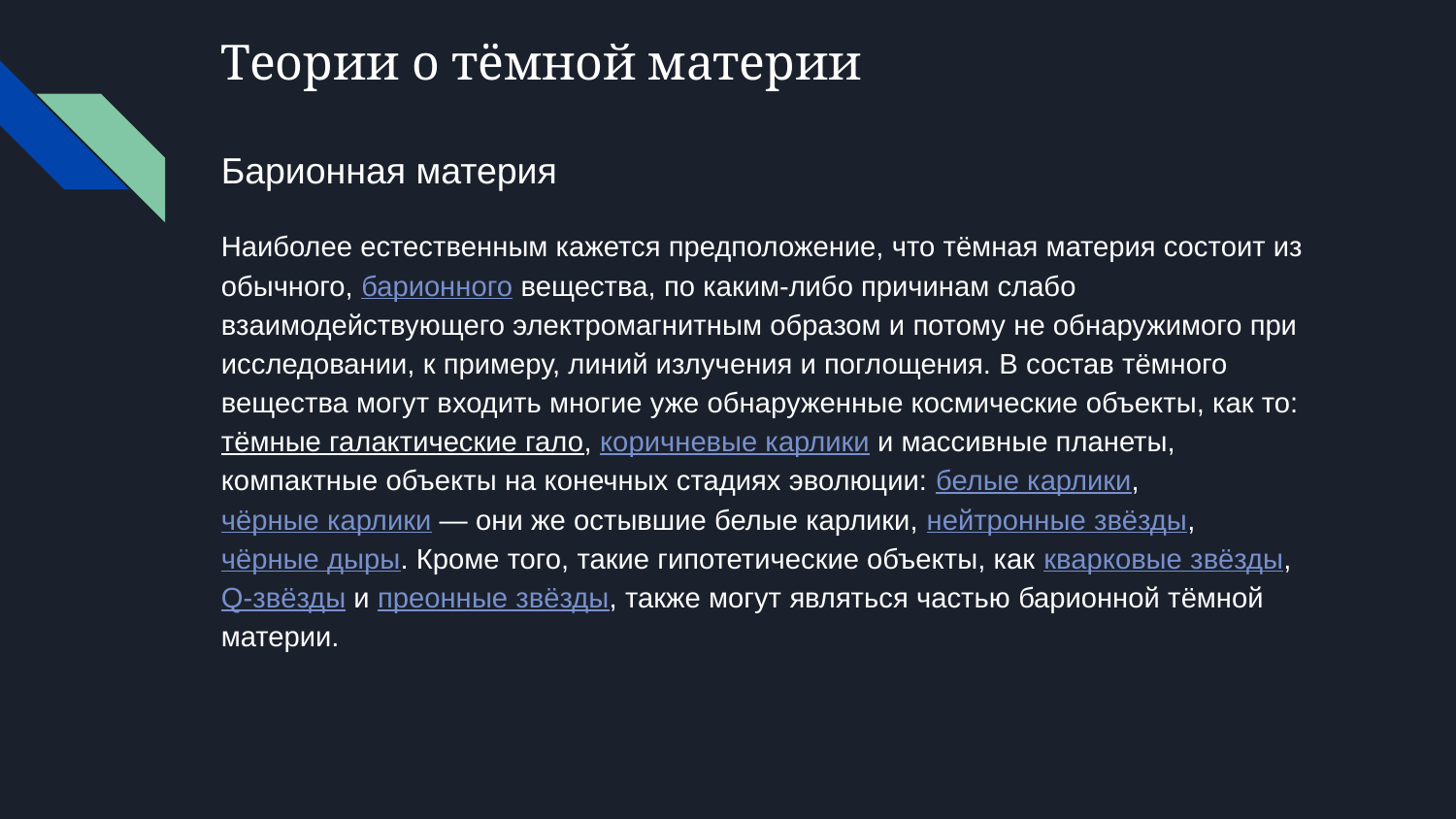

# Теории о тёмной материи

Барионная материя
Наиболее естественным кажется предположение, что тёмная материя состоит из обычного, барионного вещества, по каким-либо причинам слабо взаимодействующего электромагнитным образом и потому не обнаружимого при исследовании, к примеру, линий излучения и поглощения. В состав тёмного вещества могут входить многие уже обнаруженные космические объекты, как то: тёмные галактические гало, коричневые карлики и массивные планеты, компактные объекты на конечных стадиях эволюции: белые карлики, чёрные карлики — они же остывшие белые карлики, нейтронные звёзды, чёрные дыры. Кроме того, такие гипотетические объекты, как кварковые звёзды, Q-звёзды и преонные звёзды, также могут являться частью барионной тёмной материи.